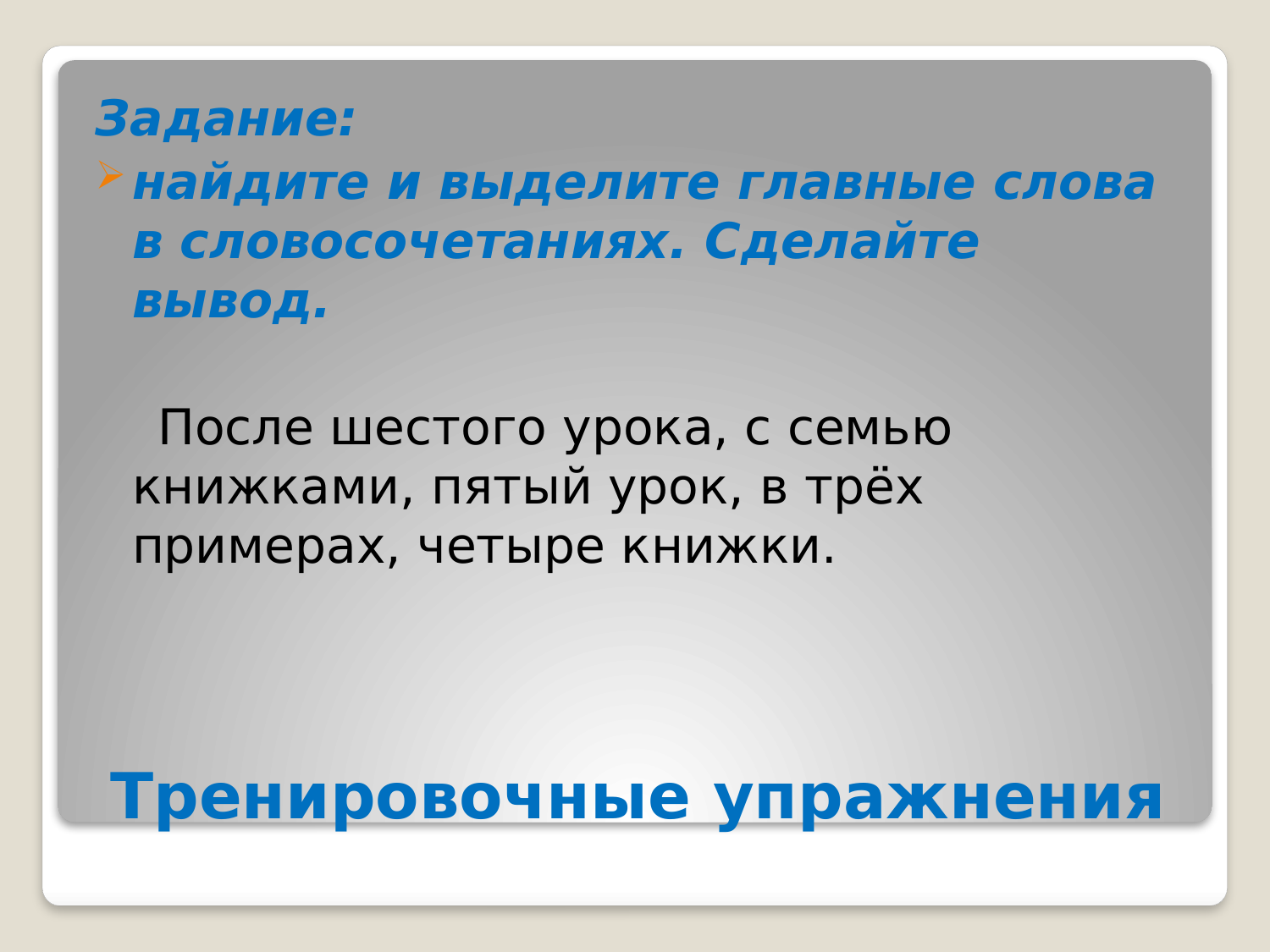

Задание:
найдите и выделите главные слова в словосочетаниях. Сделайте вывод.

    После шестого урока, с семью книжками, пятый урок, в трёх примерах, четыре книжки.
# Тренировочные упражнения